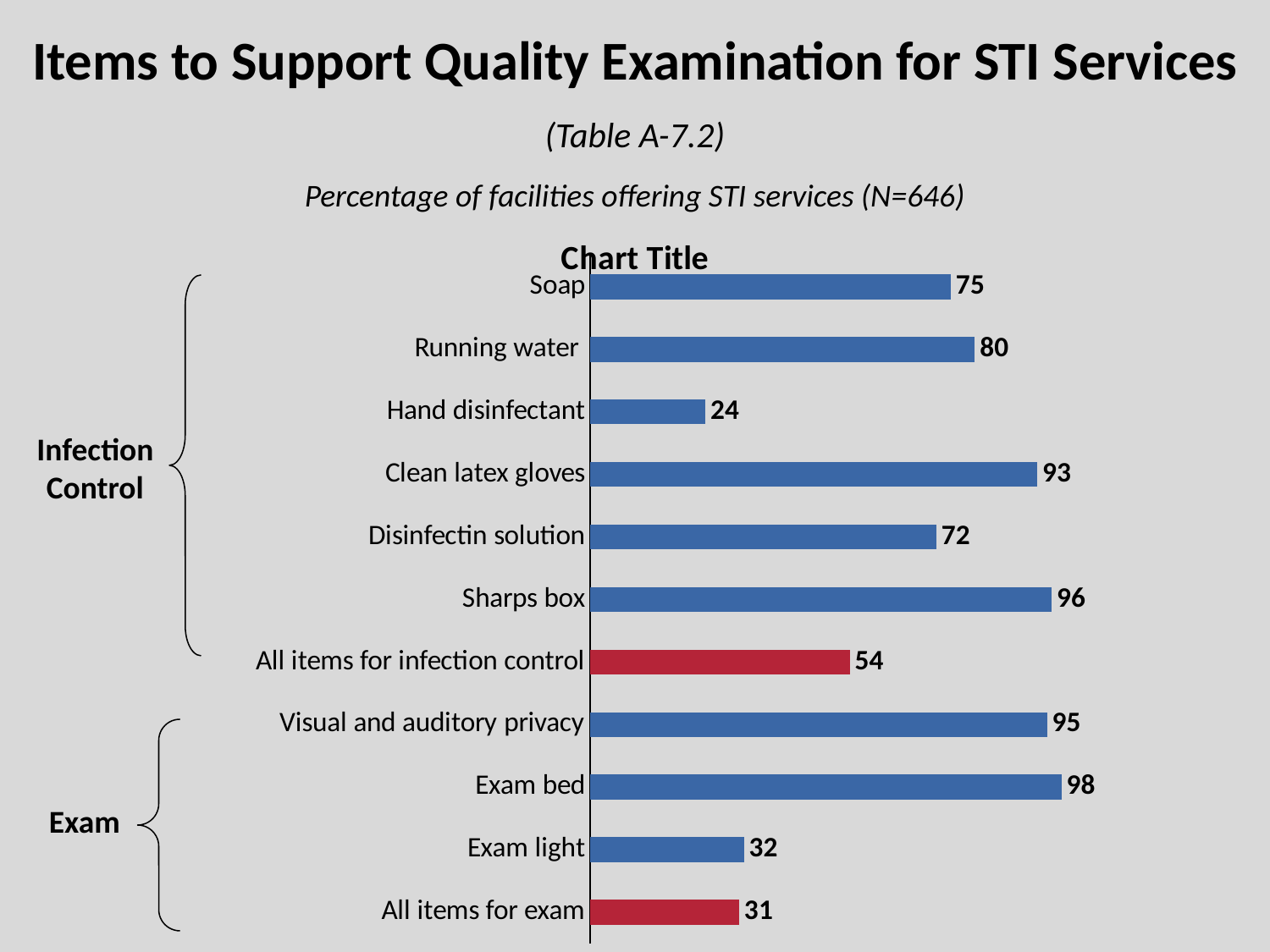

# Items to Support Quality Examination for STI Services
(Table A-7.2)
Percentage of facilities offering STI services (N=646)

### Chart:

| Category |  |
|---|---|
| All items for exam | 31.0 |
| Exam light | 32.0 |
| Exam bed | 98.0 |
| Visual and auditory privacy | 95.0 |
| All items for infection control | 54.0 |
| Sharps box | 96.0 |
| Disinfectin solution | 72.0 |
| Clean latex gloves | 93.0 |
| Hand disinfectant | 24.0 |
| Running water  | 80.0 |
| Soap | 75.0 |
Infection Control

Exam